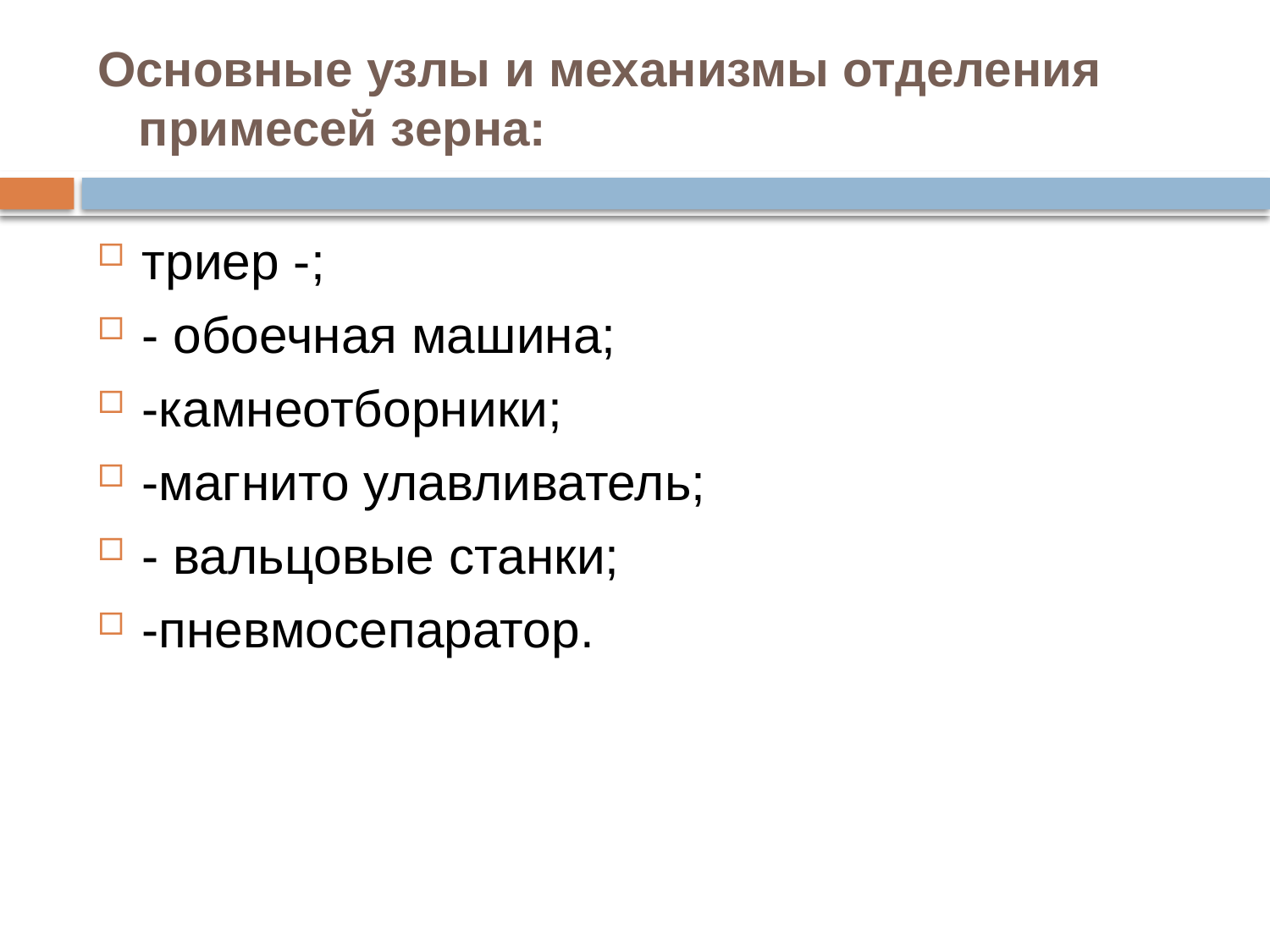

# Основные узлы и механизмы отделения           примесей зерна:
триер -;
- обоечная машина;
-камнеотборники;
-магнито улавливатель;
- вальцовые станки;
-пневмосепаратор.